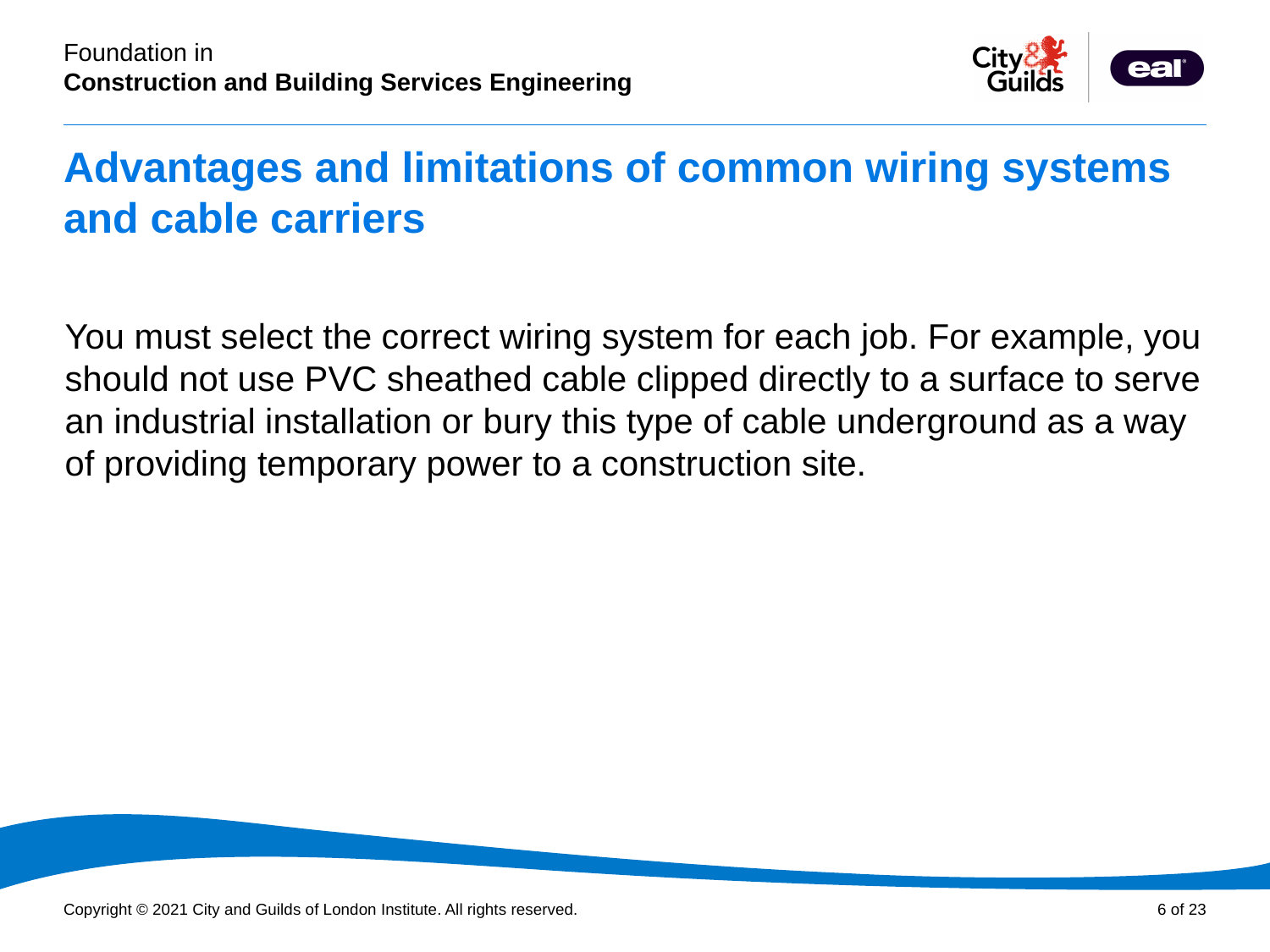

# Advantages and limitations of common wiring systems and cable carriers

You must select the correct wiring system for each job. For example, you should not use PVC sheathed cable clipped directly to a surface to serve an industrial installation or bury this type of cable underground as a way of providing temporary power to a construction site.